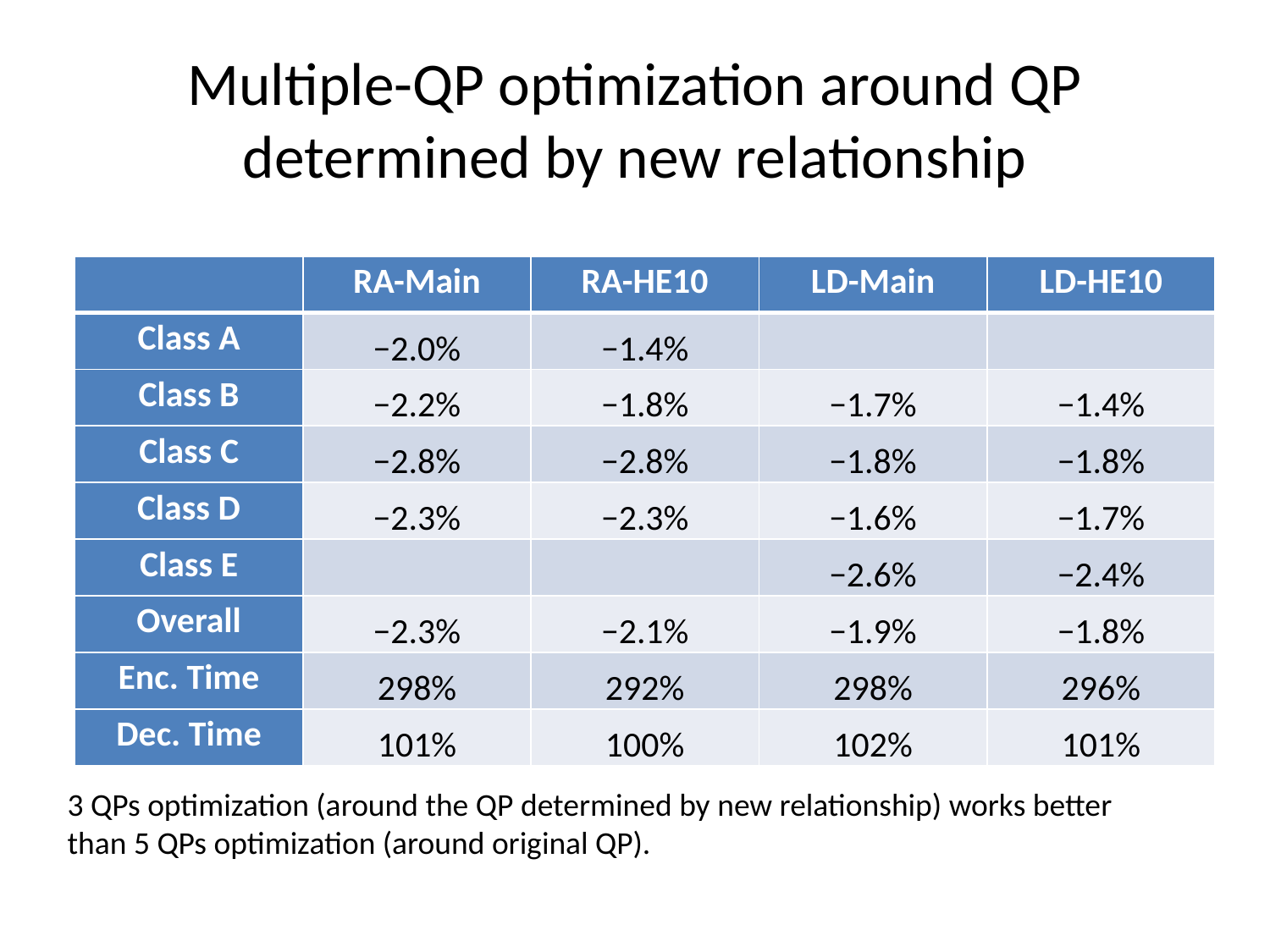

# Multiple-QP optimization around QP determined by new relationship
|  | RA-Main | RA-HE10 | LD-Main | LD-HE10 |
| --- | --- | --- | --- | --- |
| Class A | −2.0% | −1.4% |  |  |
| Class B | −2.2% | −1.8% | −1.7% | −1.4% |
| Class C | −2.8% | −2.8% | −1.8% | −1.8% |
| Class D | −2.3% | −2.3% | −1.6% | −1.7% |
| Class E |  |  | −2.6% | −2.4% |
| Overall | −2.3% | −2.1% | −1.9% | −1.8% |
| Enc. Time | 298% | 292% | 298% | 296% |
| Dec. Time | 101% | 100% | 102% | 101% |
3 QPs optimization (around the QP determined by new relationship) works better than 5 QPs optimization (around original QP).